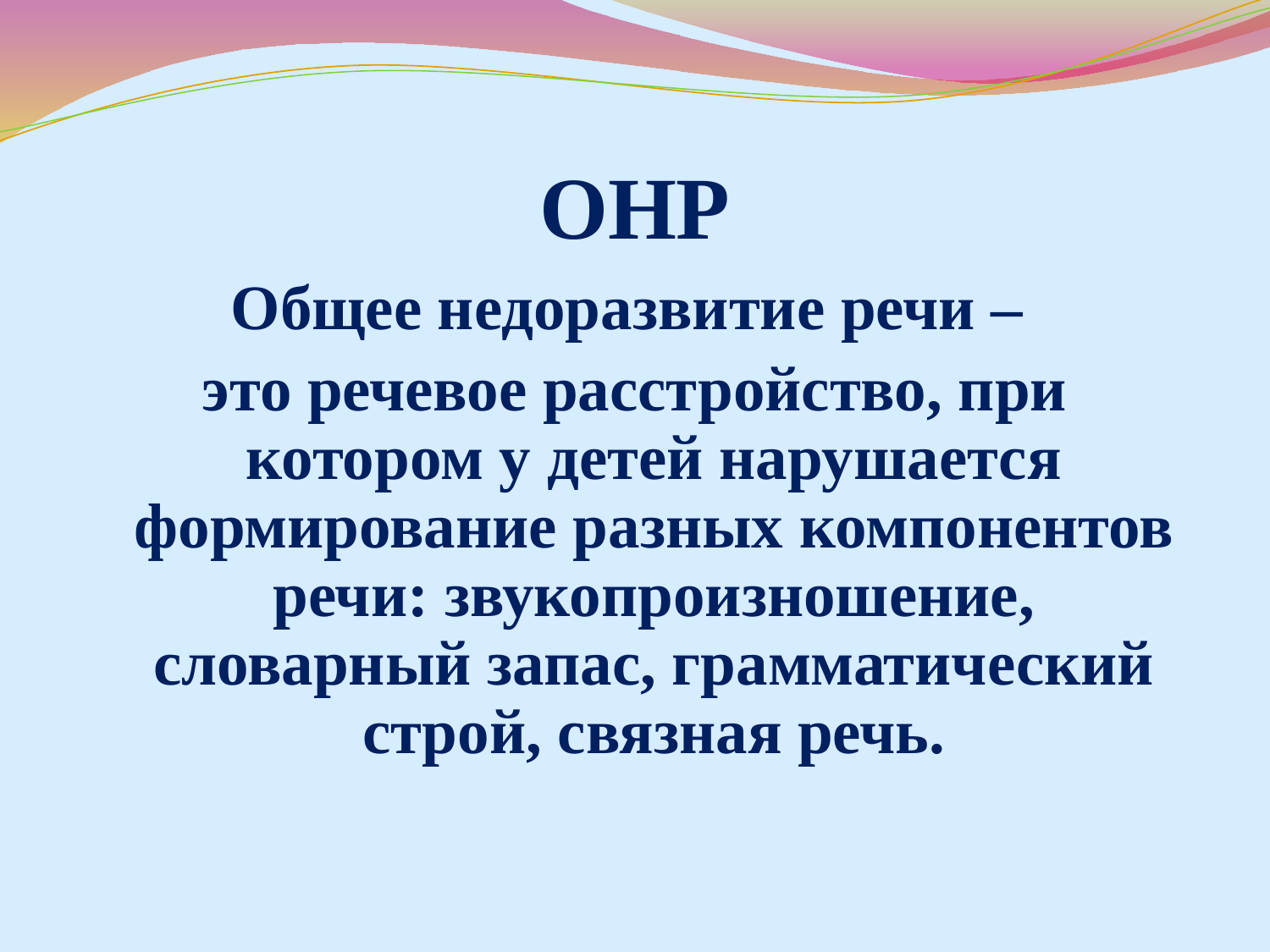

# ОНР
Общее недоразвитие речи –
это речевое расстройство, при котором у детей нарушается формирование разных компонентов речи: звукопроизношение, словарный запас, грамматический строй, связная речь.